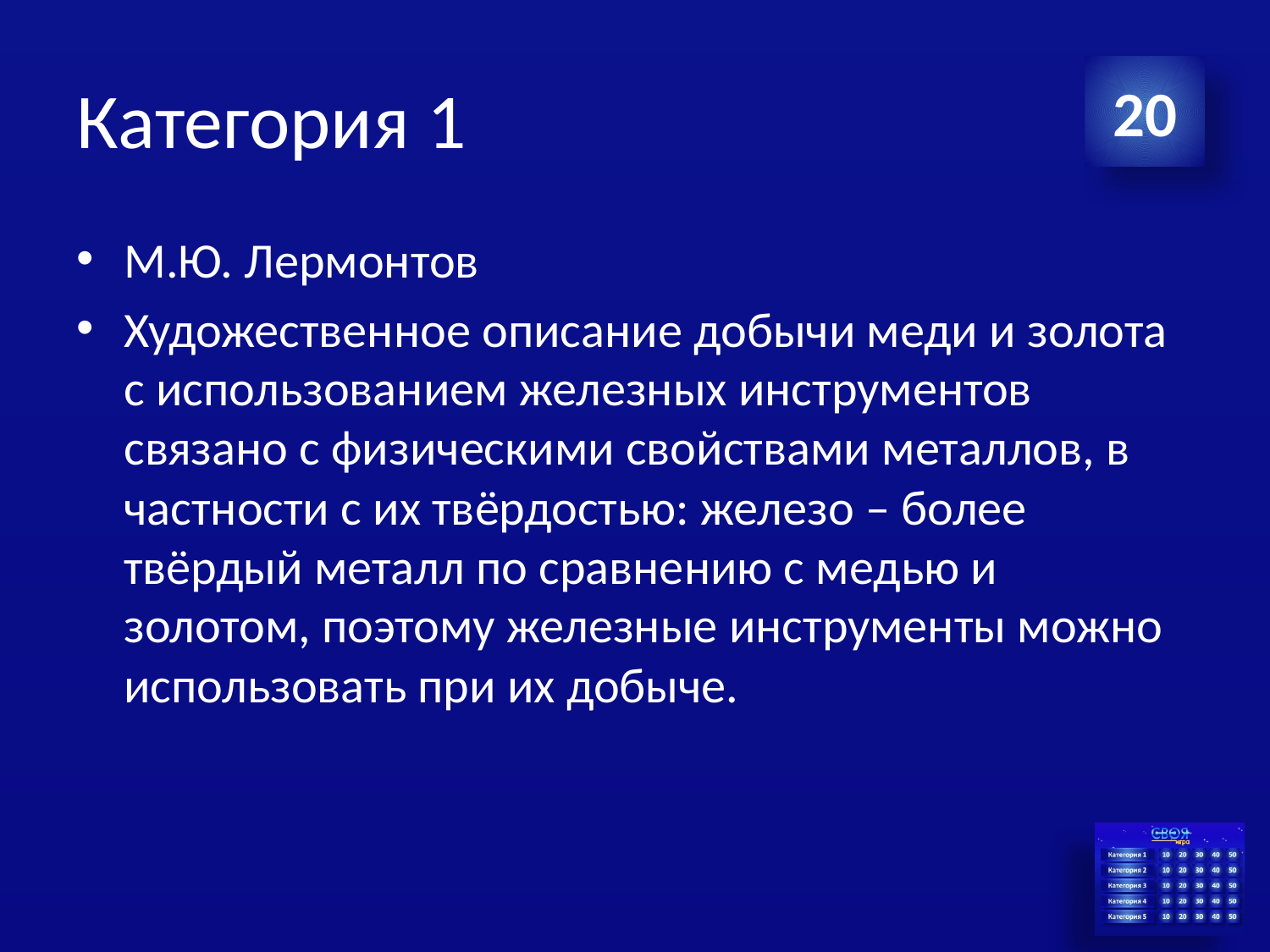

# Категория 1
20
М.Ю. Лермонтов
Художественное описание добычи меди и золота с использованием железных инструментов связано с физическими свойствами металлов, в частности с их твёрдостью: железо – более твёрдый металл по сравнению с медью и золотом, поэтому железные инструменты можно использовать при их добыче.